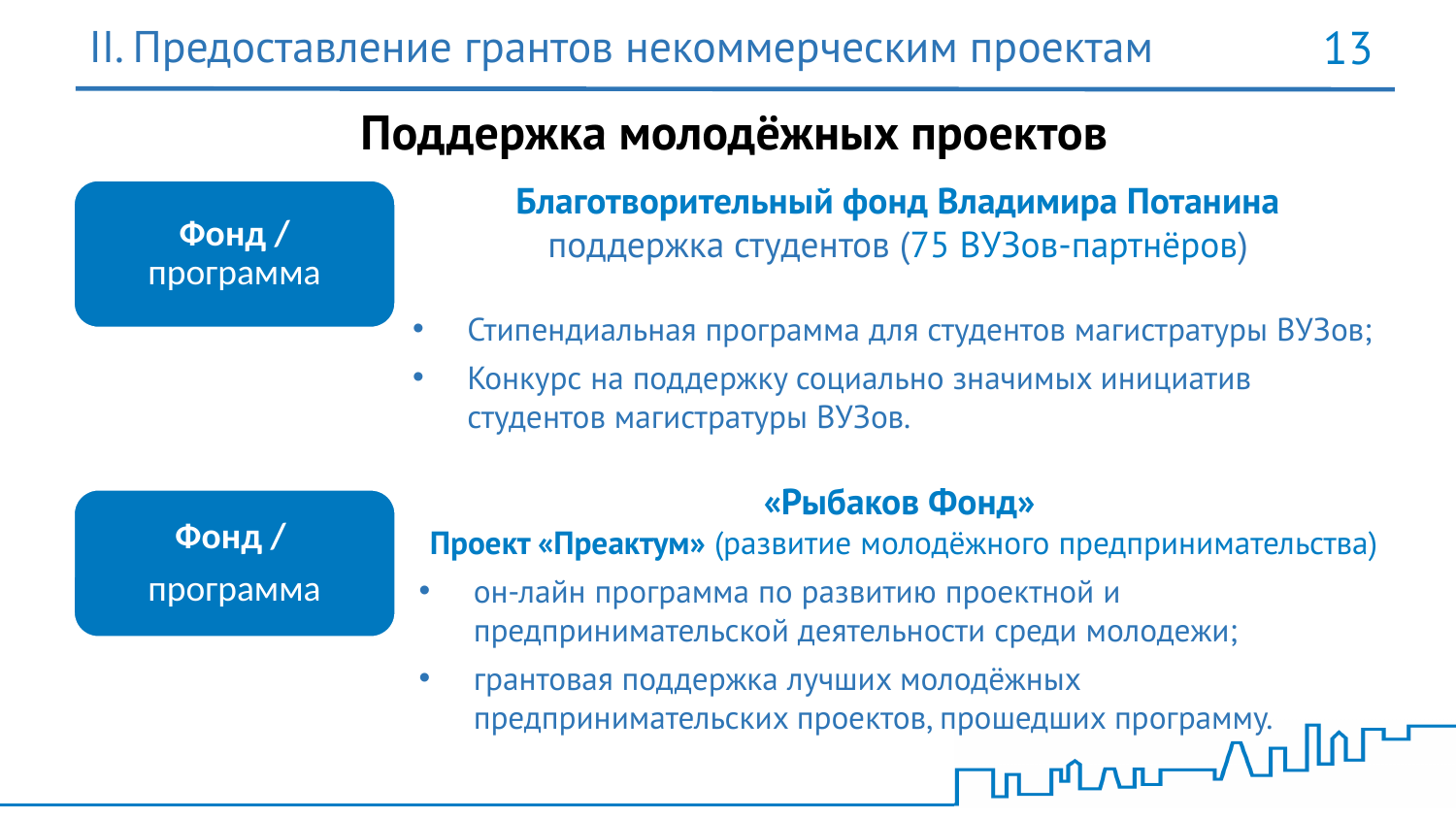

# II. Предоставление грантов некоммерческим проектам
13
Поддержка молодёжных проектов
Благотворительный фонд Владимира Потанина
поддержка студентов (75 ВУЗов-партнёров)

Стипендиальная программа для студентов магистратуры ВУЗов;
Конкурс на поддержку социально значимых инициатив студентов магистратуры ВУЗов.

Фонд / программа
«Рыбаков Фонд»
Проект «Преактум» (развитие молодёжного предпринимательства)
он-лайн программа по развитию проектной и предпринимательской деятельности среди молодежи;
грантовая поддержка лучших молодёжных предпринимательских проектов, прошедших программу.

Фонд /
программа